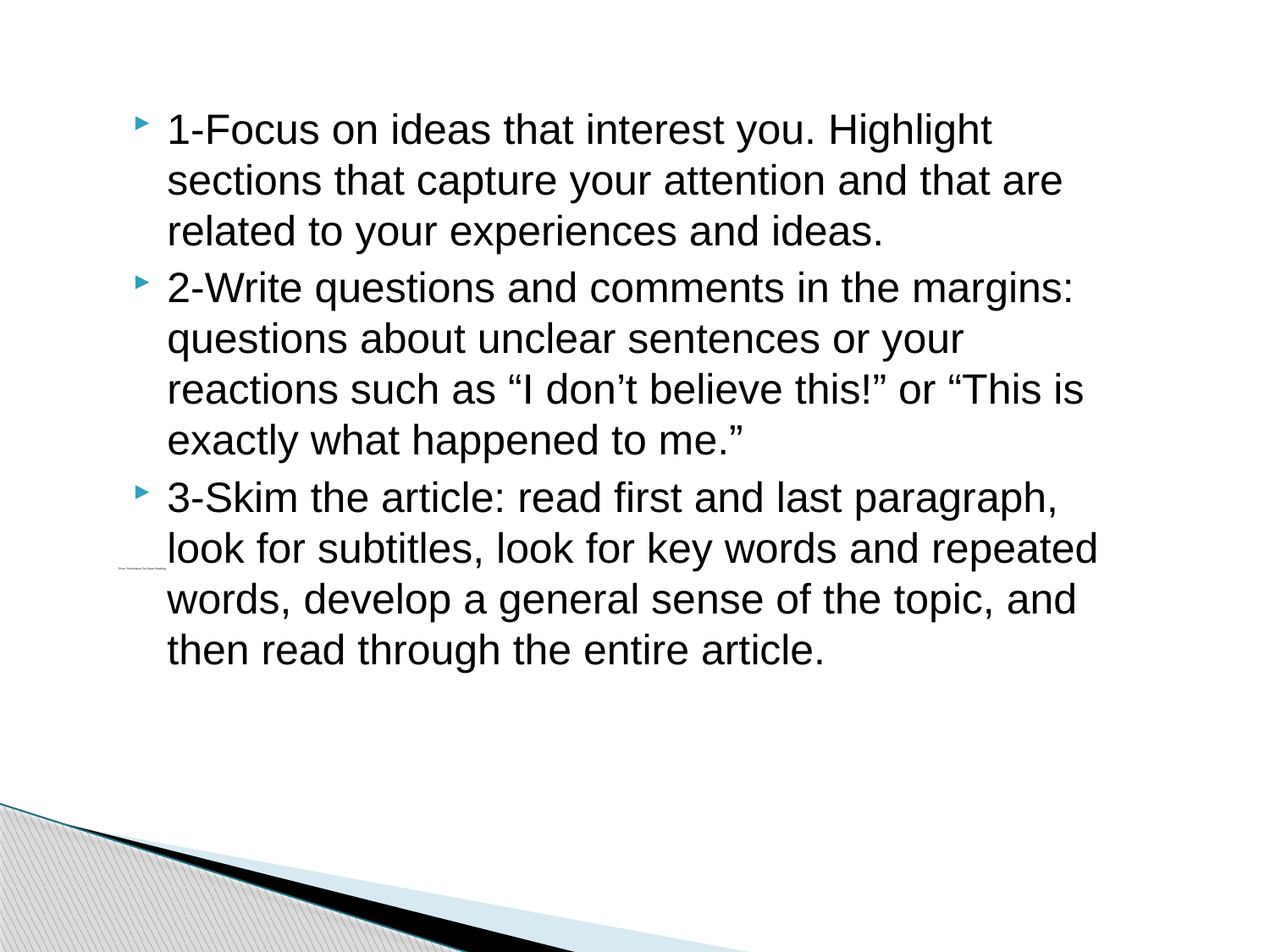

1-Focus on ideas that interest you. Highlight sections that capture your attention and that are related to your experiences and ideas.
2-Write questions and comments in the margins: questions about unclear sentences or your reactions such as “I don’t believe this!” or “This is exactly what happened to me.”
3-Skim the article: read first and last paragraph, look for subtitles, look for key words and repeated words, develop a general sense of the topic, and then read through the entire article.
# Three Techniques For Open Reading